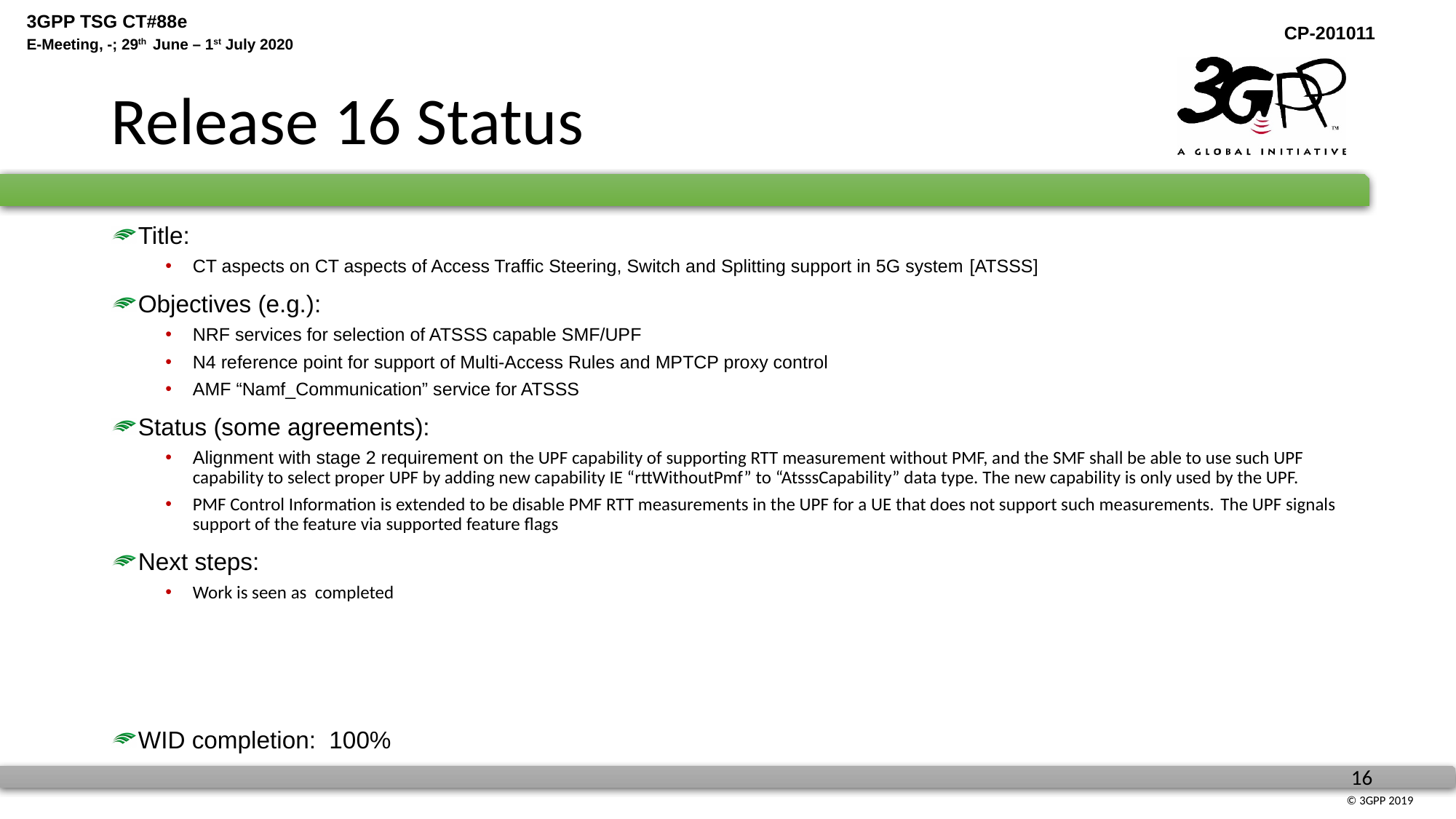

# Release 16 Status
Title:
CT aspects on CT aspects of Access Traffic Steering, Switch and Splitting support in 5G system [ATSSS]
Objectives (e.g.):
NRF services for selection of ATSSS capable SMF/UPF
N4 reference point for support of Multi-Access Rules and MPTCP proxy control
AMF “Namf_Communication” service for ATSSS
Status (some agreements):
Alignment with stage 2 requirement on the UPF capability of supporting RTT measurement without PMF, and the SMF shall be able to use such UPF capability to select proper UPF by adding new capability IE “rttWithoutPmf” to “AtsssCapability” data type. The new capability is only used by the UPF.
PMF Control Information is extended to be disable PMF RTT measurements in the UPF for a UE that does not support such measurements. The UPF signals support of the feature via supported feature flags
Next steps:
Work is seen as  completed

WID completion:  100%